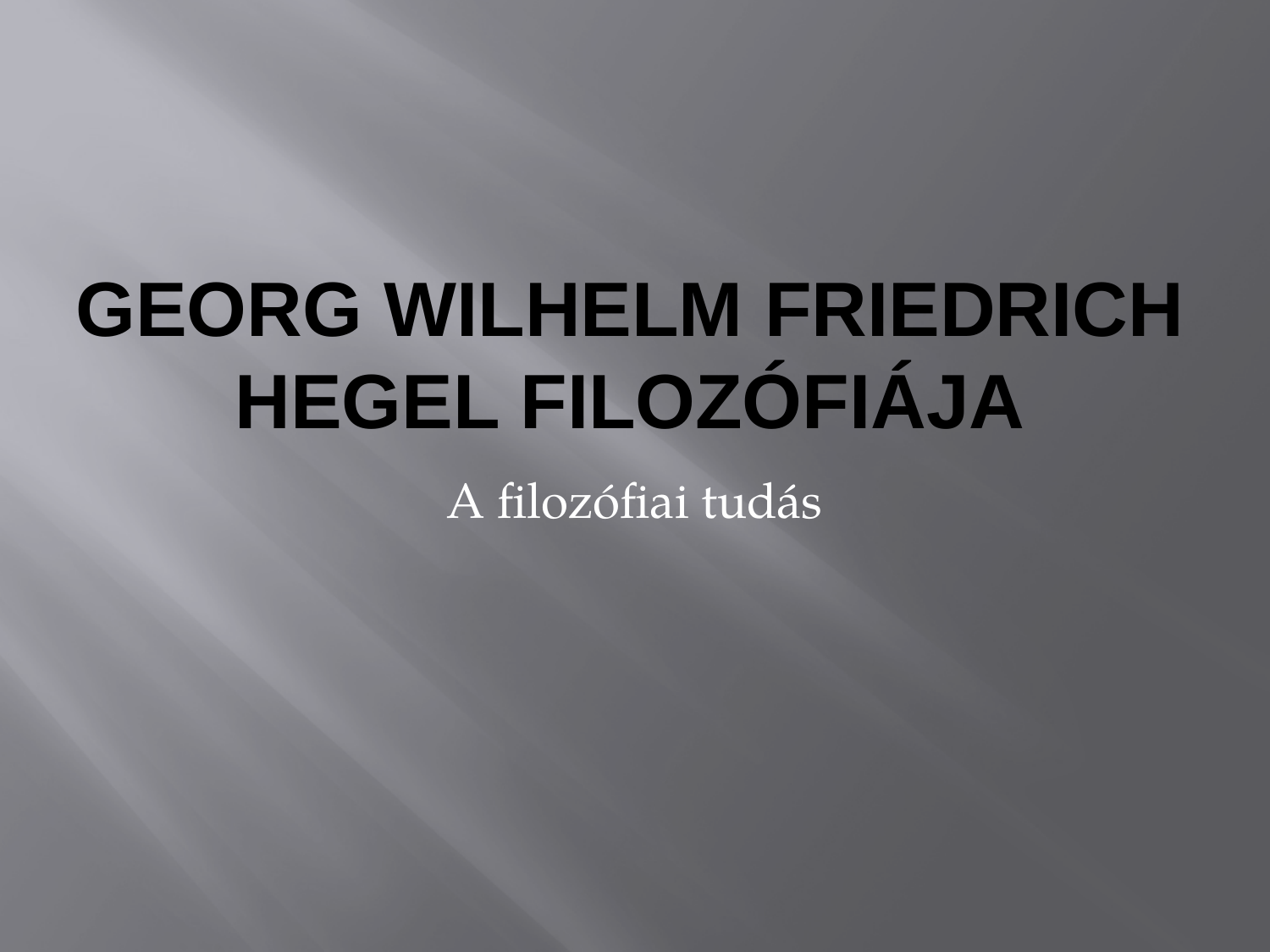

# Georg Wilhelm Friedrich Hegel filozófiája
A filozófiai tudás